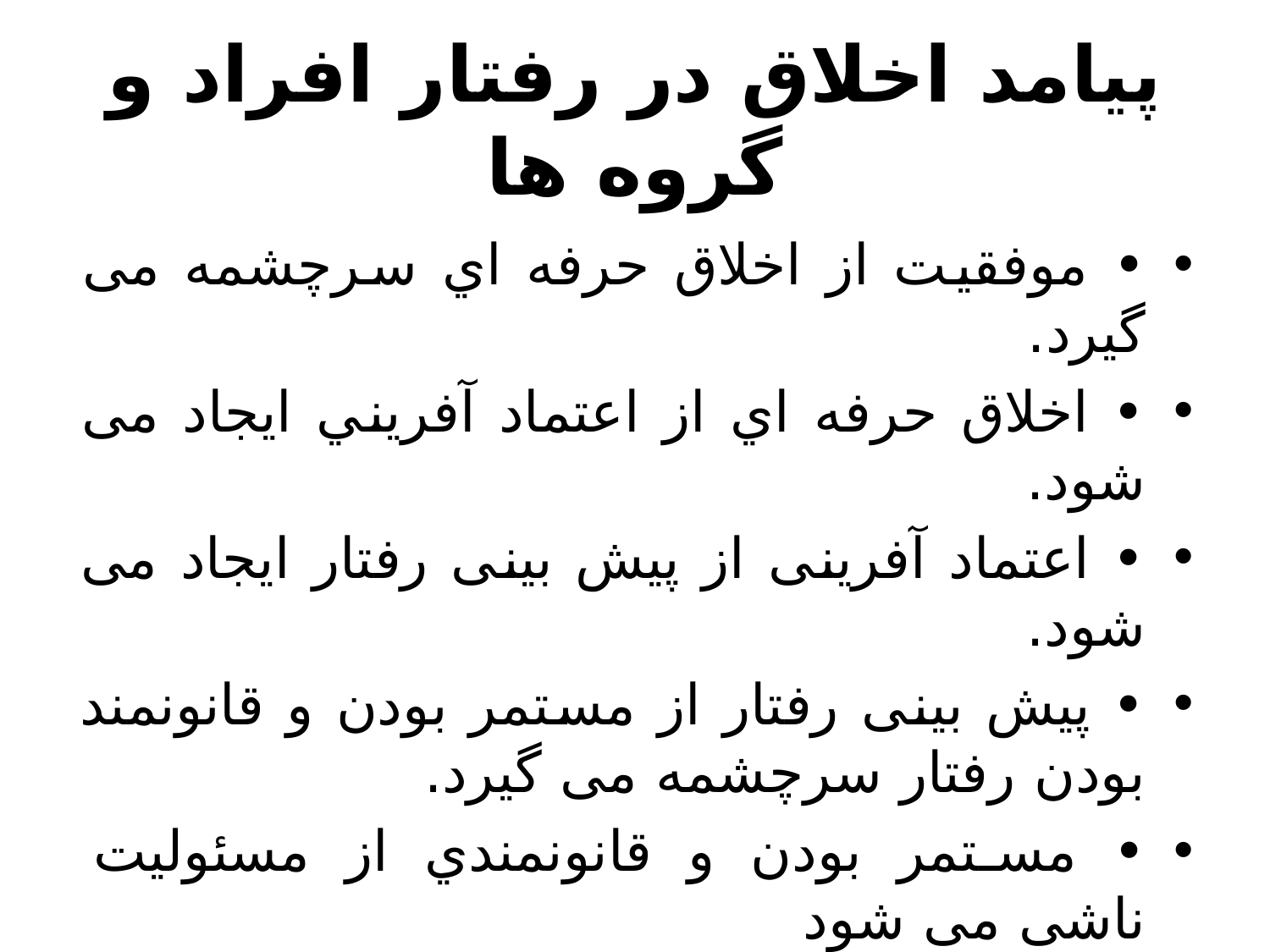

# پیامد اخلاق در رفتار افراد و گروه ها
• موفقيت از اخلاق حرفه‌ اي سرچشمه می گيرد.
• اخلاق حرفه‌ اي از اعتماد آفريني ايجاد می ‌شود.
• اعتماد آفرينی از پيش‌ بينی رفتار ايجاد می ‌شود.
• پيش‌ بينی رفتار از مستمر بودن و قانونمند بودن رفتار سرچشمه می گيرد.
• مستمر بودن و قانونمندي از مسئوليت ناشی می ‌شود
• مسئوليت از قانون و باورهای فرد شکل می ‌گيرد.